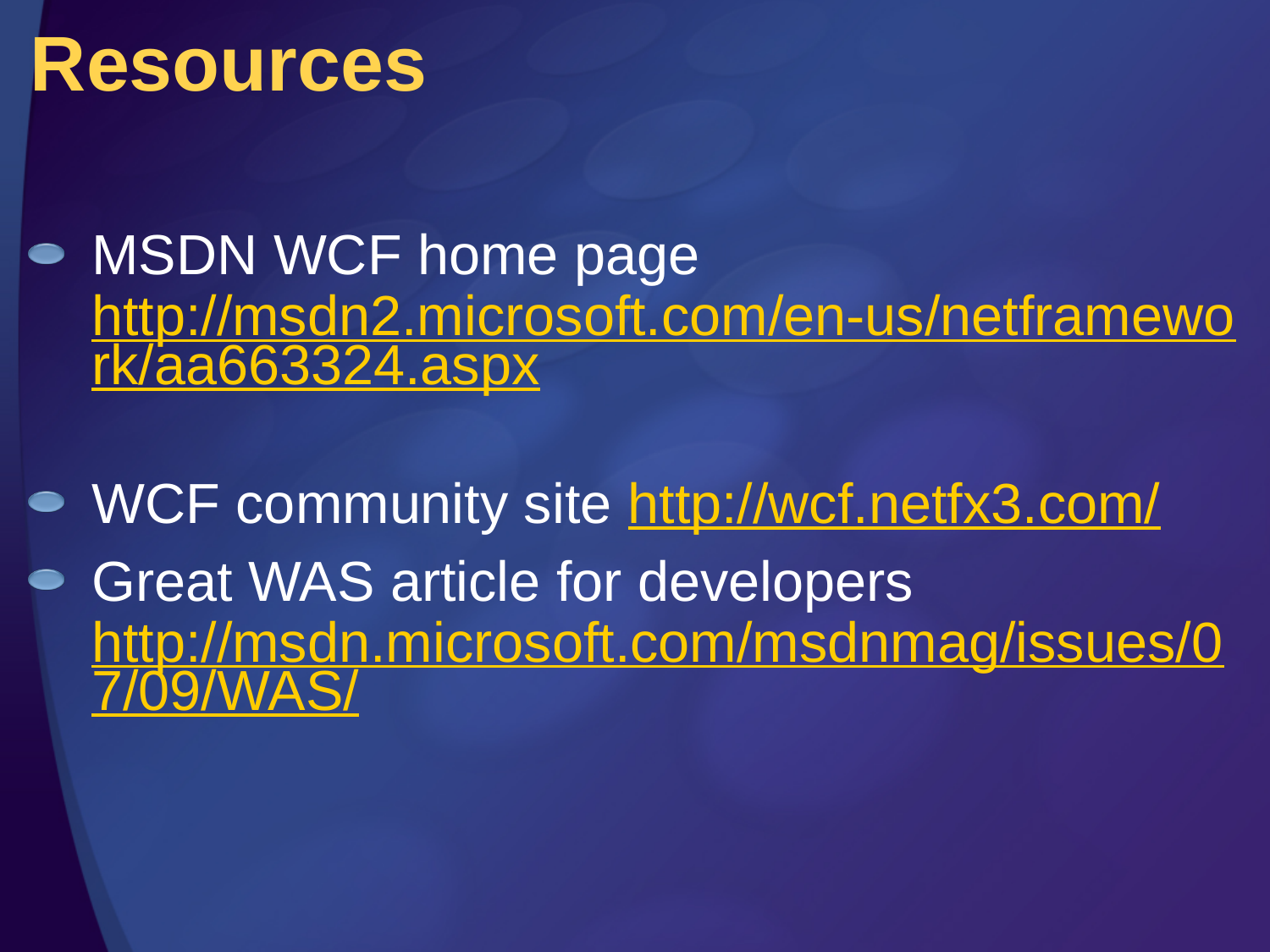

# Resources
MSDN WCF home page http://msdn2.microsoft.com/en-us/netframework/aa663324.aspx
WCF community site http://wcf.netfx3.com/
Great WAS article for developers http://msdn.microsoft.com/msdnmag/issues/07/09/WAS/